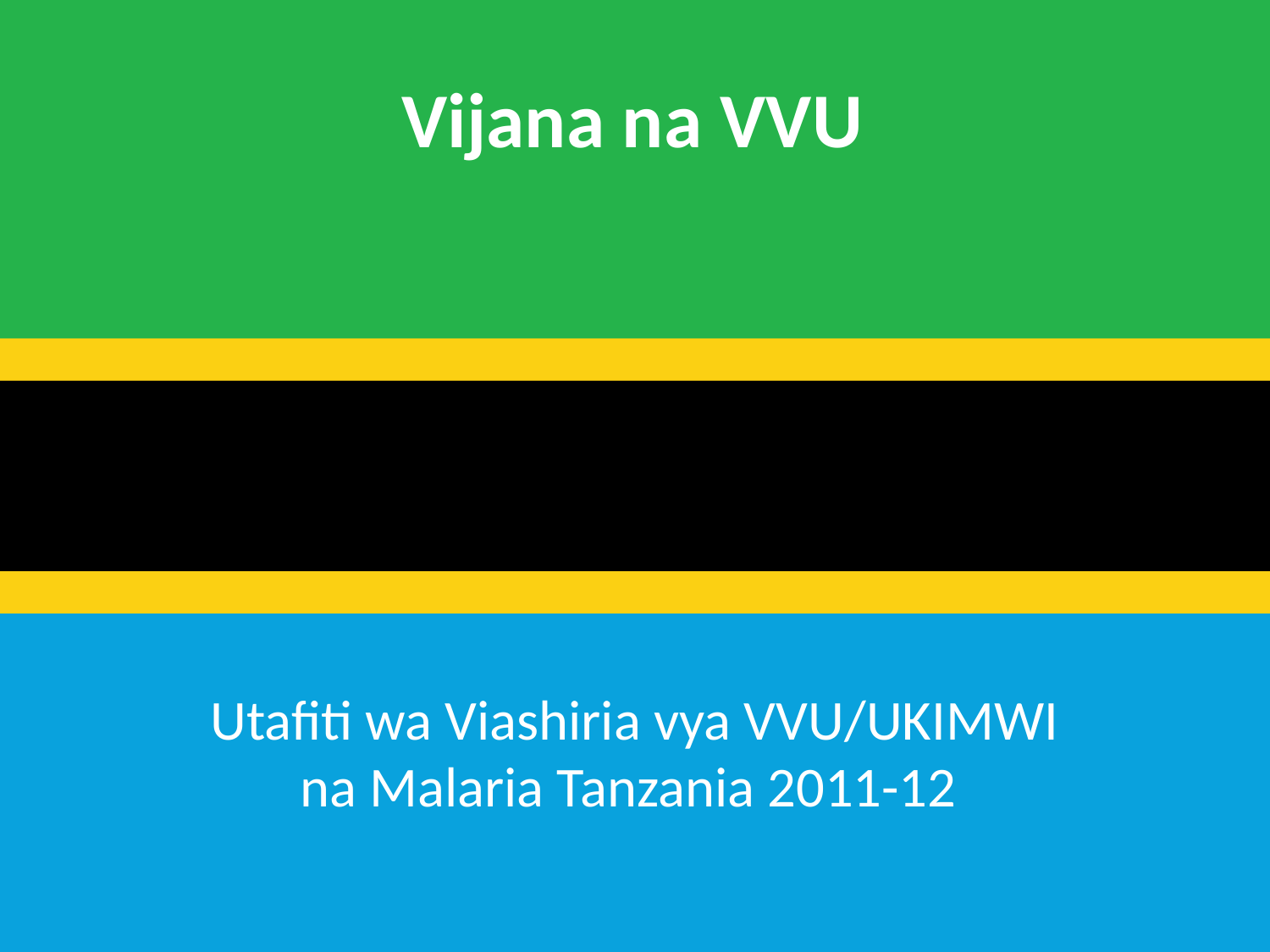

Vijana na VVU
Utafiti wa Viashiria vya VVU/UKIMWI na Malaria Tanzania 2011-12